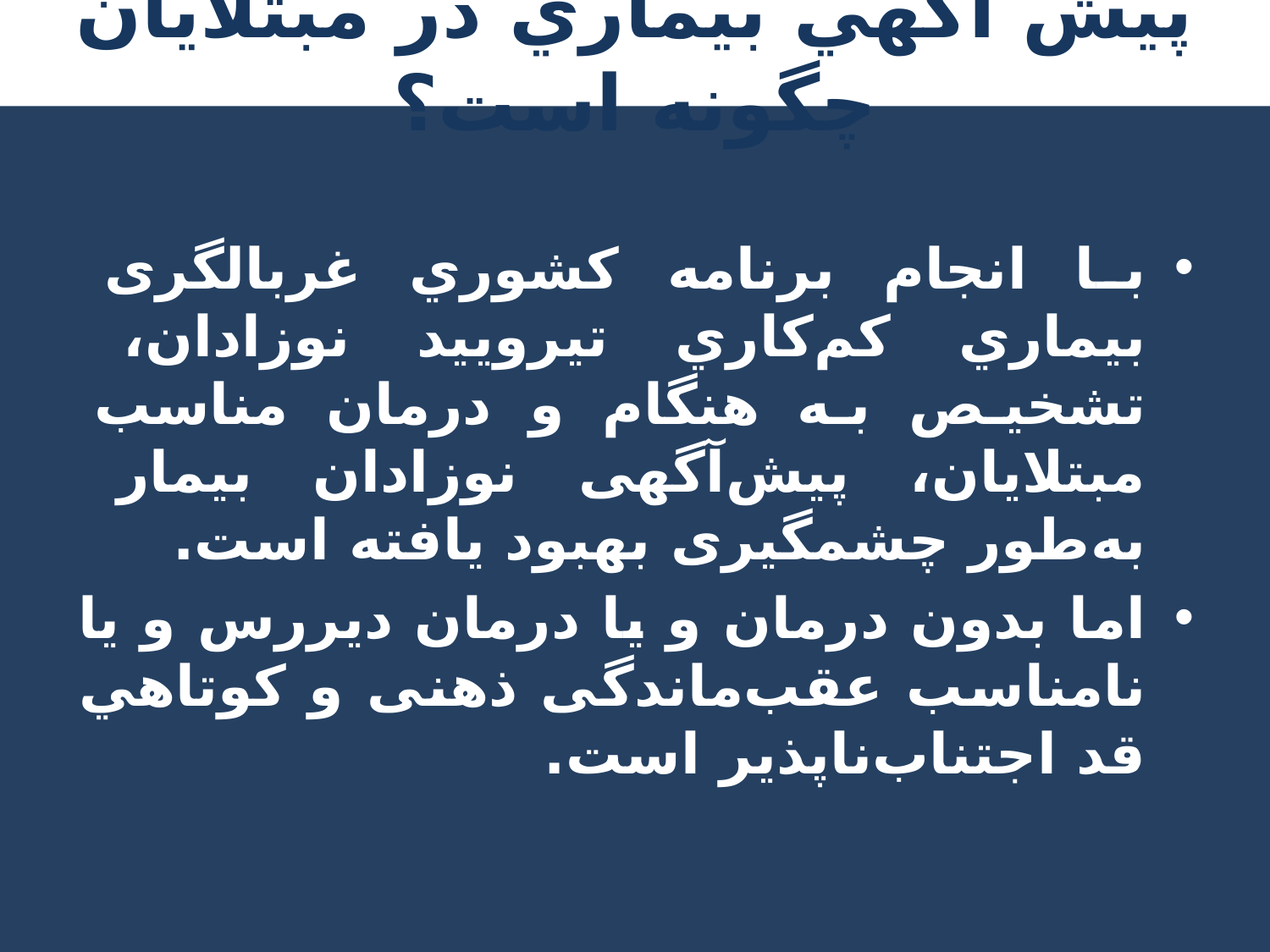

# پيش آگهي بيماري در مبتلايان چگونه است؟
با انجام برنامه كشوري غربالگری بيماري كم‌كاري تيروييد نوزادان، تشخيص به هنگام و درمان مناسب مبتلايان، پيش‌آگهی نوزادان بيمار به‌طور چشمگيری بهبود يافته است.
اما بدون درمان و يا درمان ديررس و يا نامناسب عقب‌ماندگی ذهنی و كوتاهي قد اجتناب‌ناپذير است.